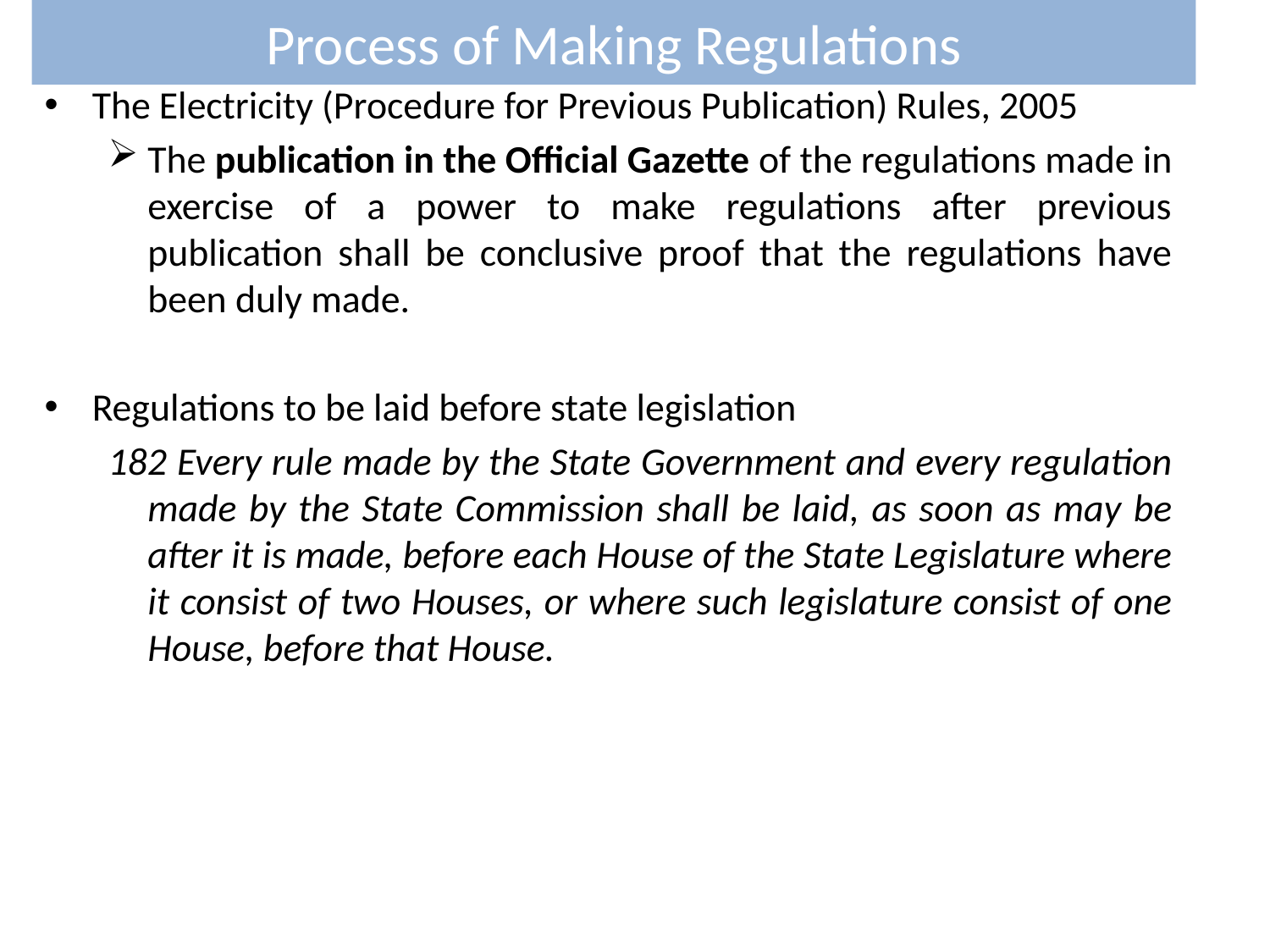

Process of Making Regulations
The Electricity (Procedure for Previous Publication) Rules, 2005
The publication in the Official Gazette of the regulations made in exercise of a power to make regulations after previous publication shall be conclusive proof that the regulations have been duly made.

Regulations to be laid before state legislation
182 Every rule made by the State Government and every regulation made by the State Commission shall be laid, as soon as may be after it is made, before each House of the State Legislature where it consist of two Houses, or where such legislature consist of one House, before that House.